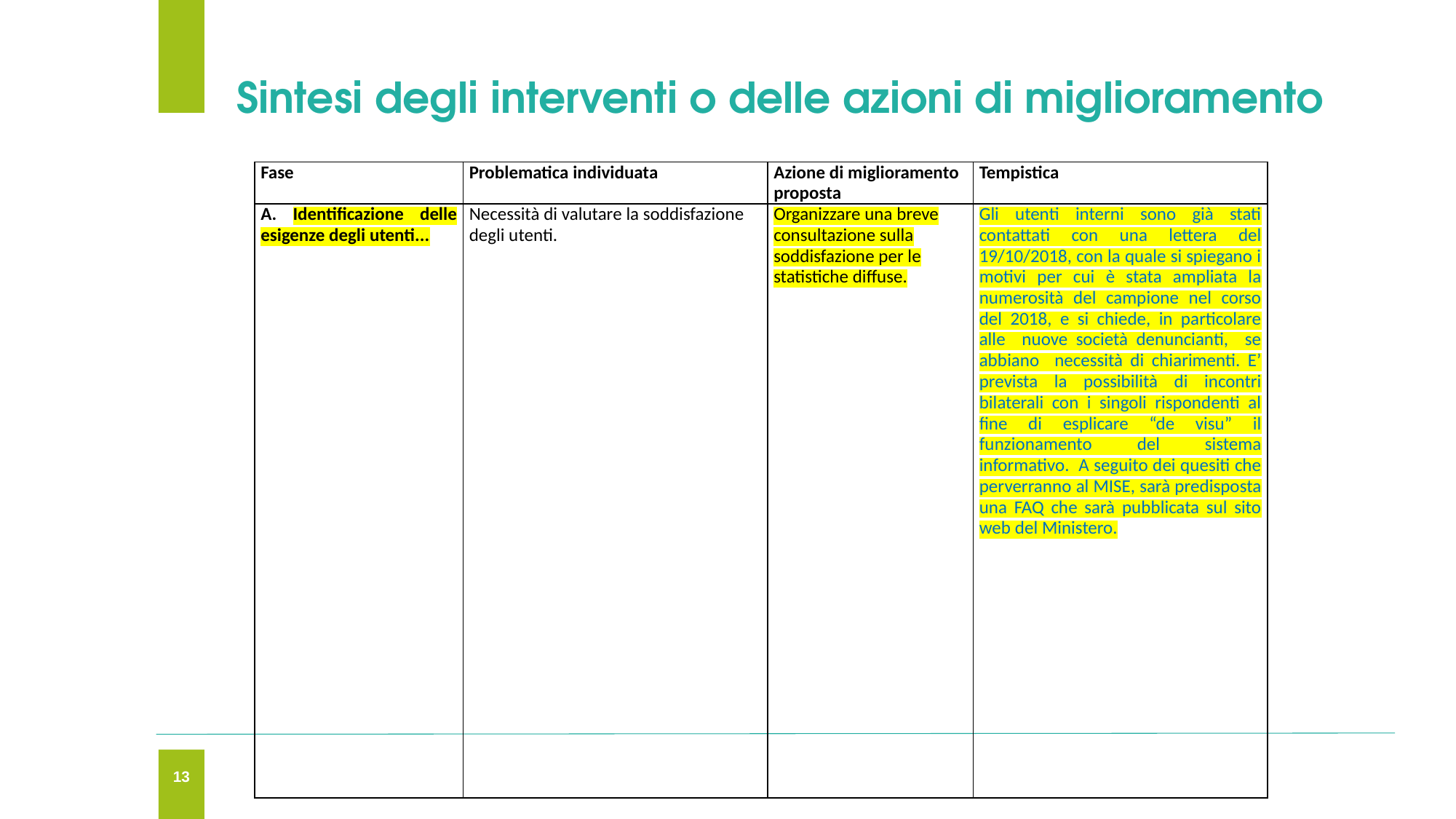

# Sintesi degli interventi o delle azioni di miglioramento
| Fase | Problematica individuata | Azione di miglioramento proposta | Tempistica |
| --- | --- | --- | --- |
| A. Identificazione delle esigenze degli utenti... | Necessità di valutare la soddisfazione degli utenti. | Organizzare una breve consultazione sulla soddisfazione per le statistiche diffuse. | Gli utenti interni sono già stati contattati con una lettera del 19/10/2018, con la quale si spiegano i motivi per cui è stata ampliata la numerosità del campione nel corso del 2018, e si chiede, in particolare alle nuove società denuncianti, se abbiano necessità di chiarimenti. E’ prevista la possibilità di incontri bilaterali con i singoli rispondenti al fine di esplicare “de visu” il funzionamento del sistema informativo. A seguito dei quesiti che perverranno al MISE, sarà predisposta una FAQ che sarà pubblicata sul sito web del Ministero. |
13